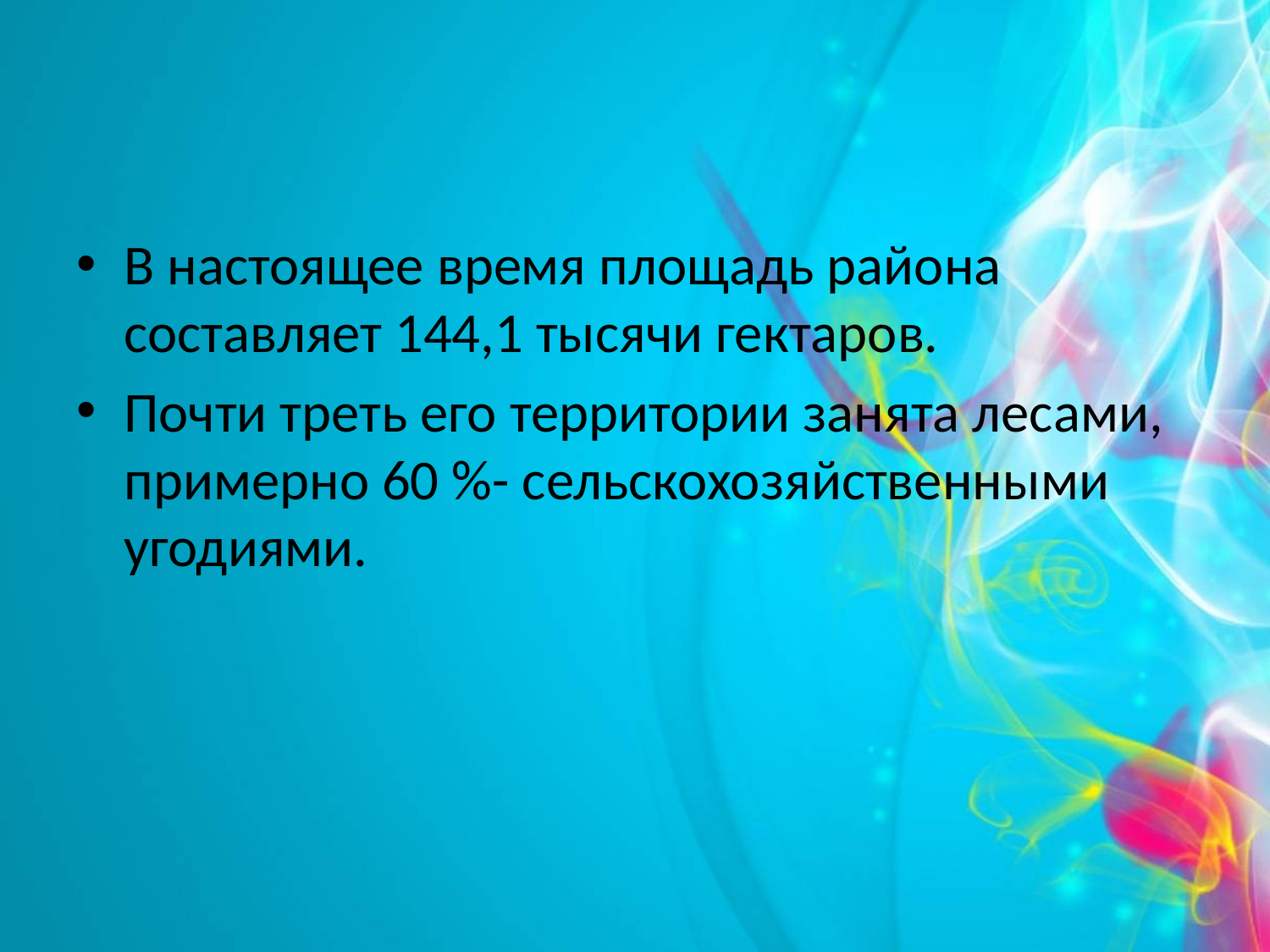

#
В настоящее время площадь района составляет 144,1 тысячи гектаров.
Почти треть его территории занята лесами, примерно 60 %- сельскохозяйственными угодиями.